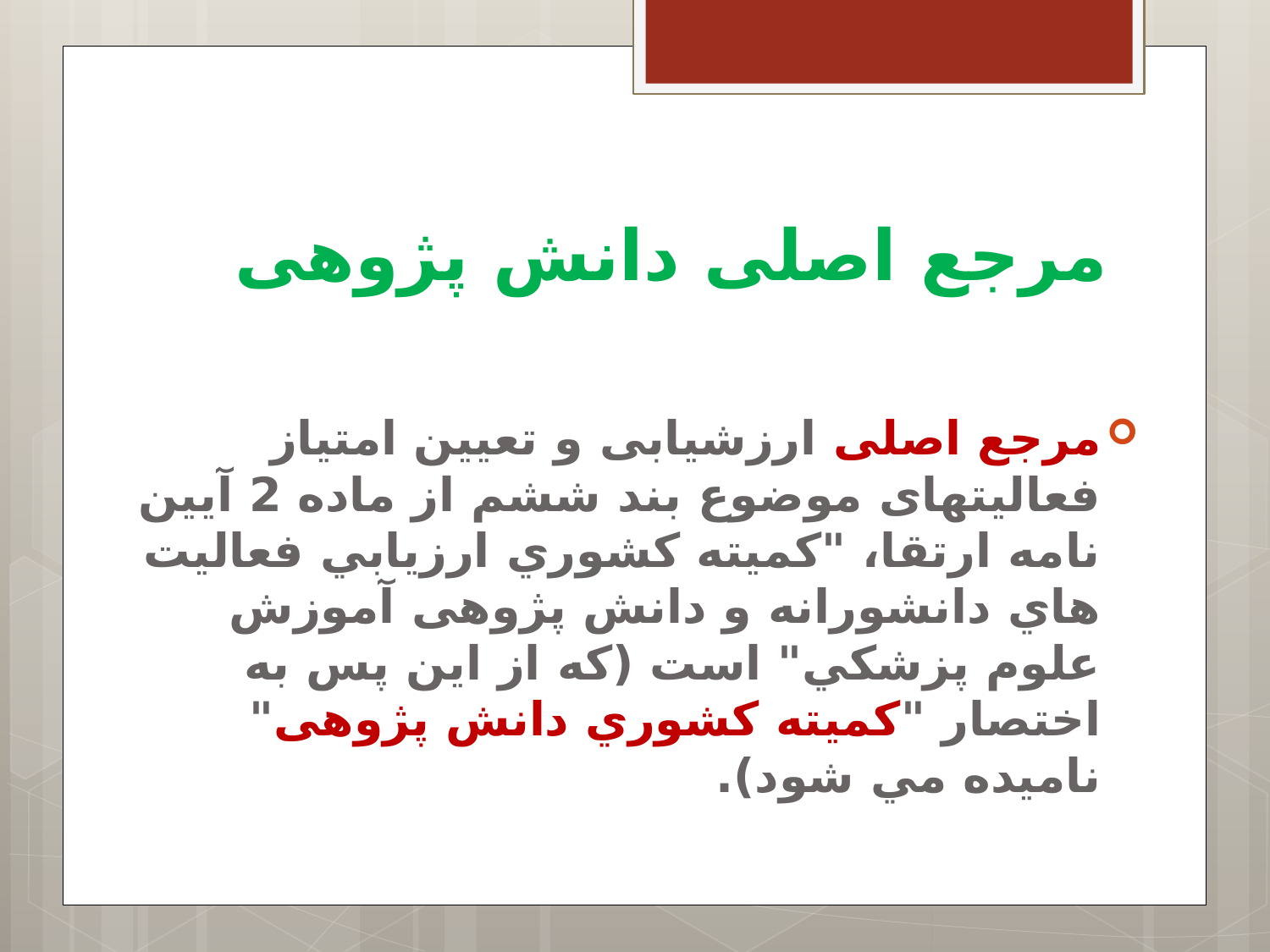

# مرجع اصلی دانش پژوهی
مرجع اصلی ارزشیابی و تعيين امتياز فعاليتهای موضوع بند ششم از ماده 2 آیین نامه ارتقا، "كميته کشوري ارزيابي فعاليت هاي دانشورانه و دانش پژوهی آموزش علوم پزشکي" است (که از اين پس به اختصار "کميته کشوري دانش پژوهی" ناميده مي شود).